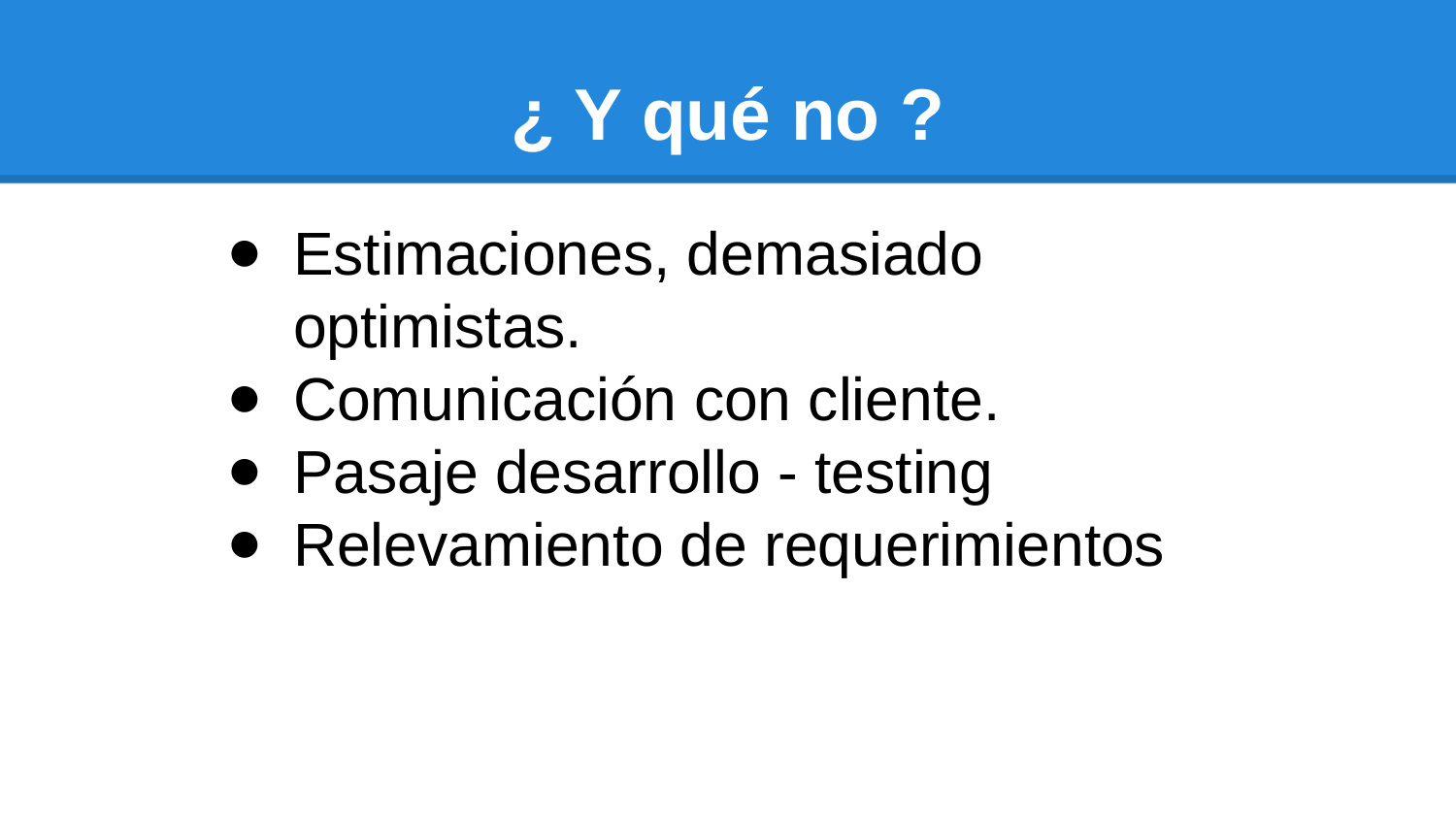

# ¿ Y qué no ?
Estimaciones, demasiado optimistas.
Comunicación con cliente.
Pasaje desarrollo - testing
Relevamiento de requerimientos